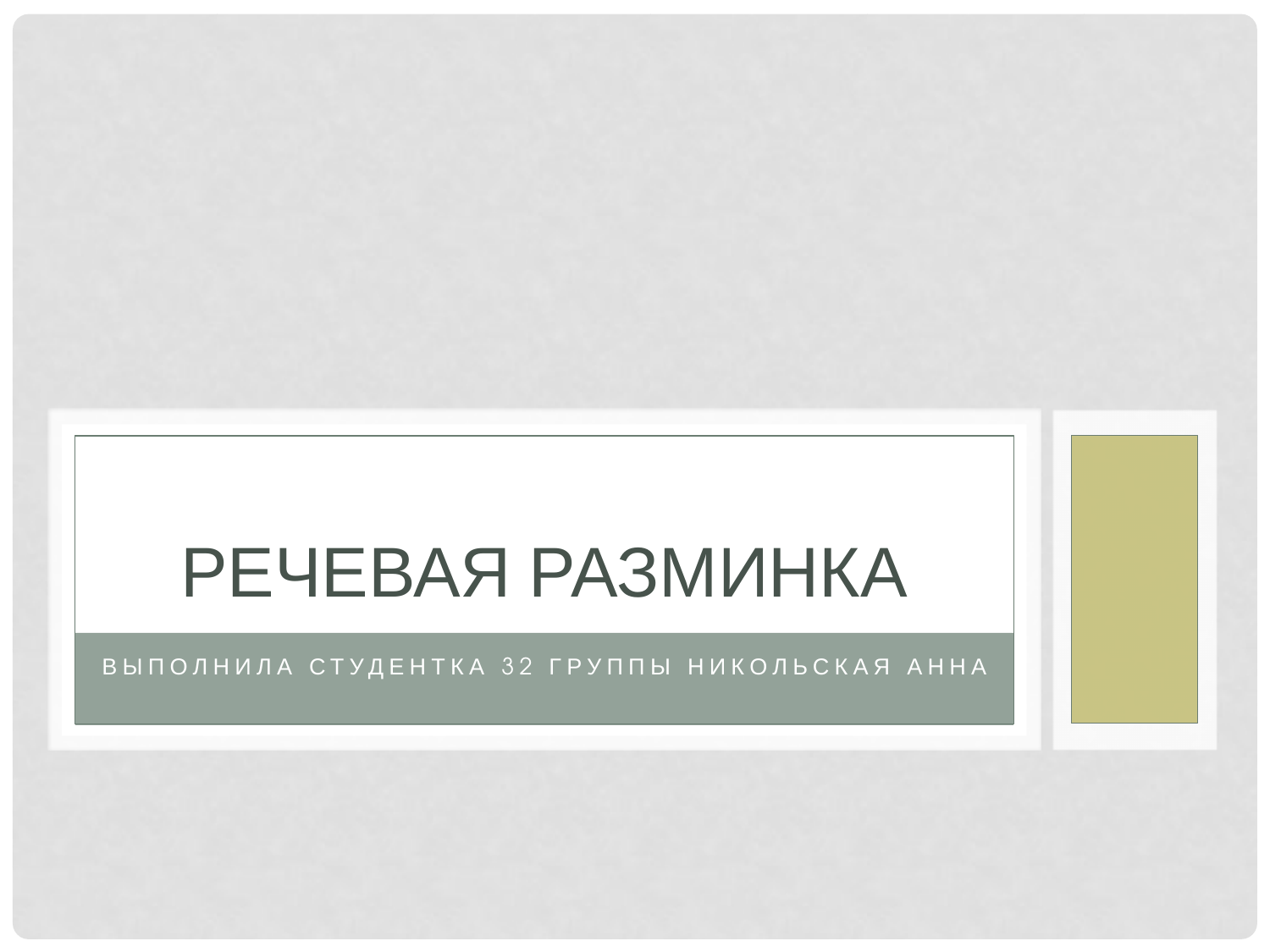

# Речевая разминка
Выполнила студентка 32 группы Никольская Анна